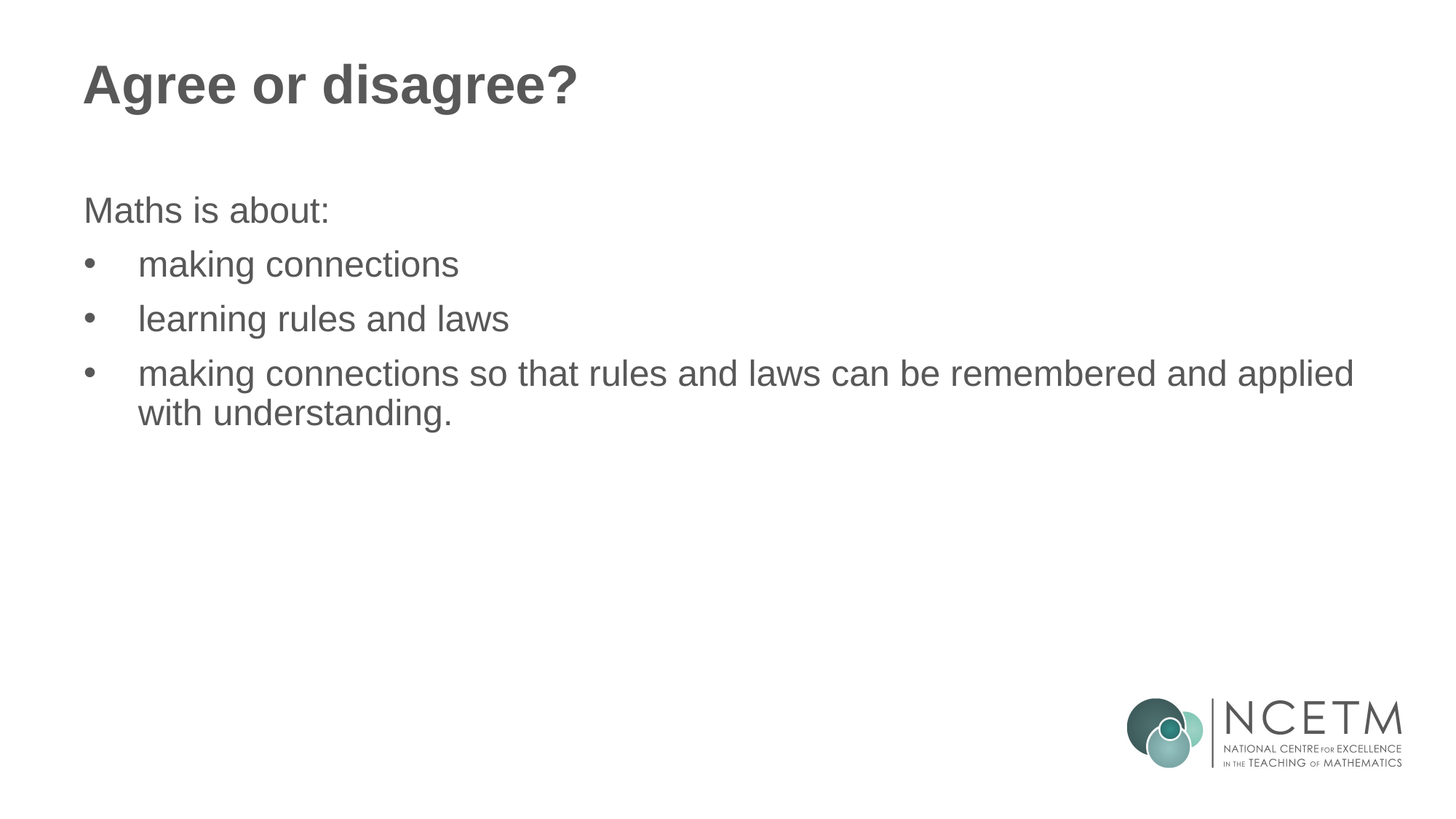

# Agree or disagree?
Maths is about:
making connections
learning rules and laws
making connections so that rules and laws can be remembered and applied with understanding.